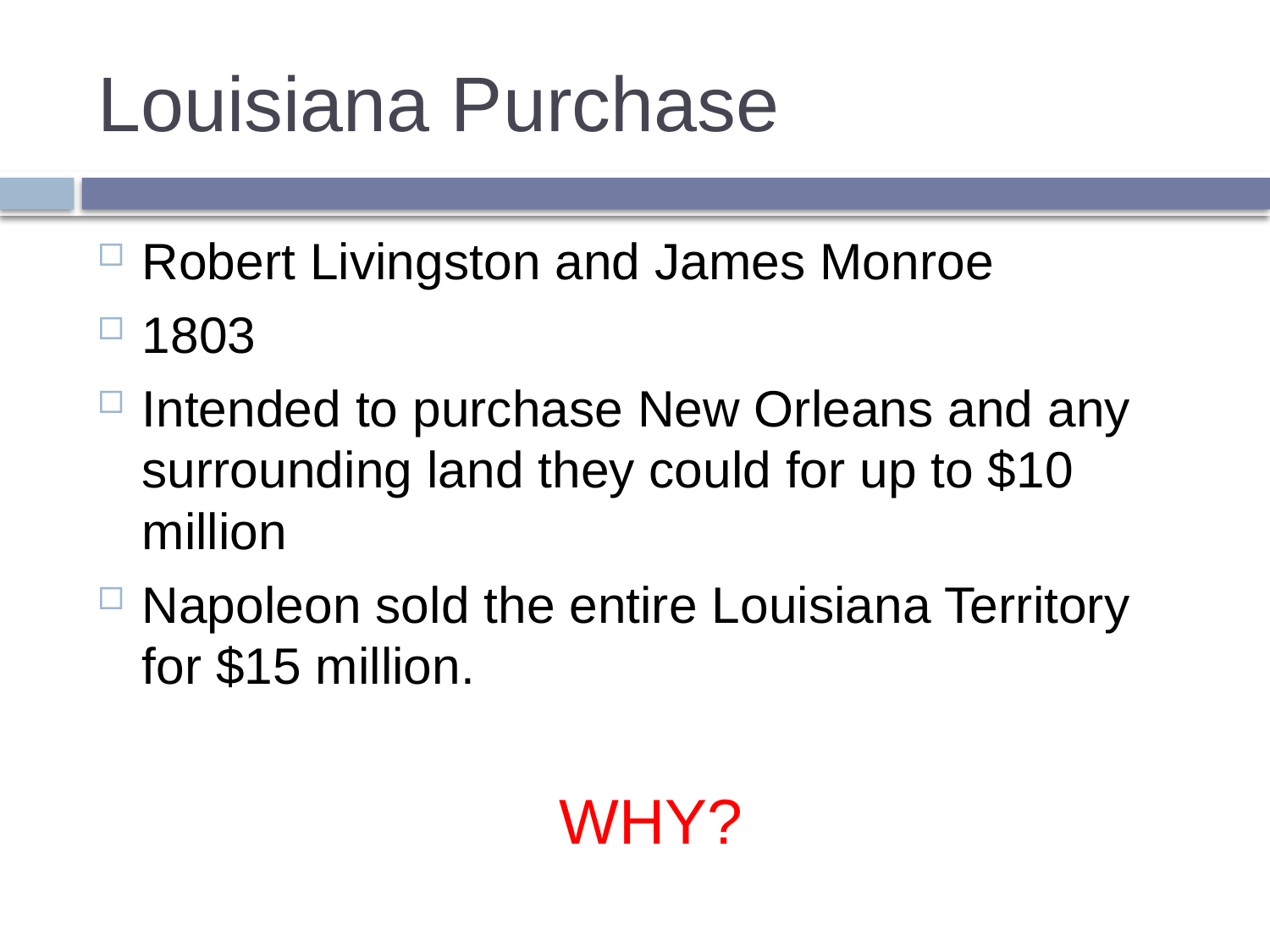

# Louisiana Purchase
Robert Livingston and James Monroe
1803
Intended to purchase New Orleans and any surrounding land they could for up to $10 million
Napoleon sold the entire Louisiana Territory for $15 million.

WHY?